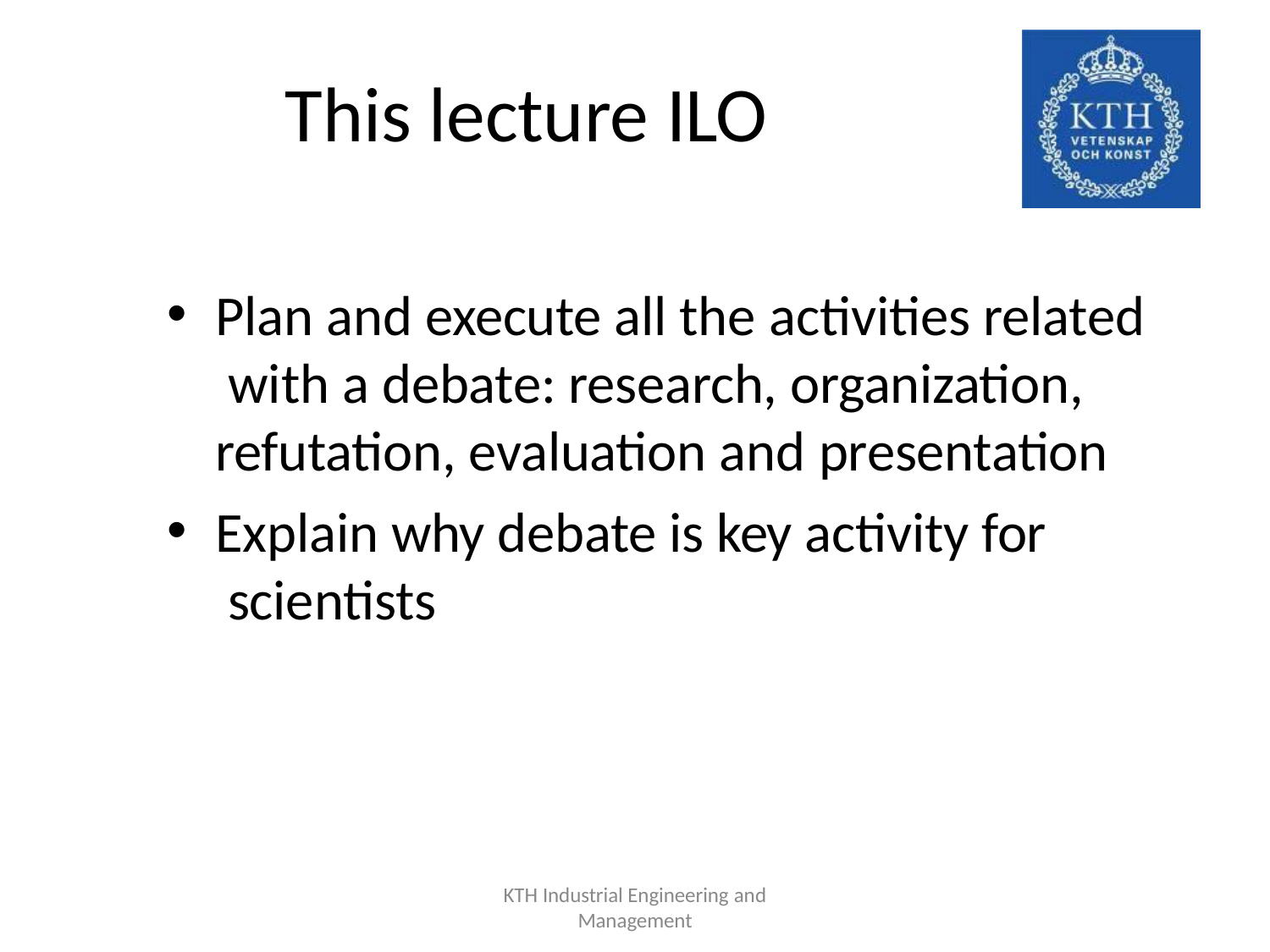

# This lecture ILO
Plan and execute all the activities related  with a debate: research, organization,  refutation, evaluation and presentation
Explain why debate is key activity for  scientists
KTH Industrial Engineering and
Management